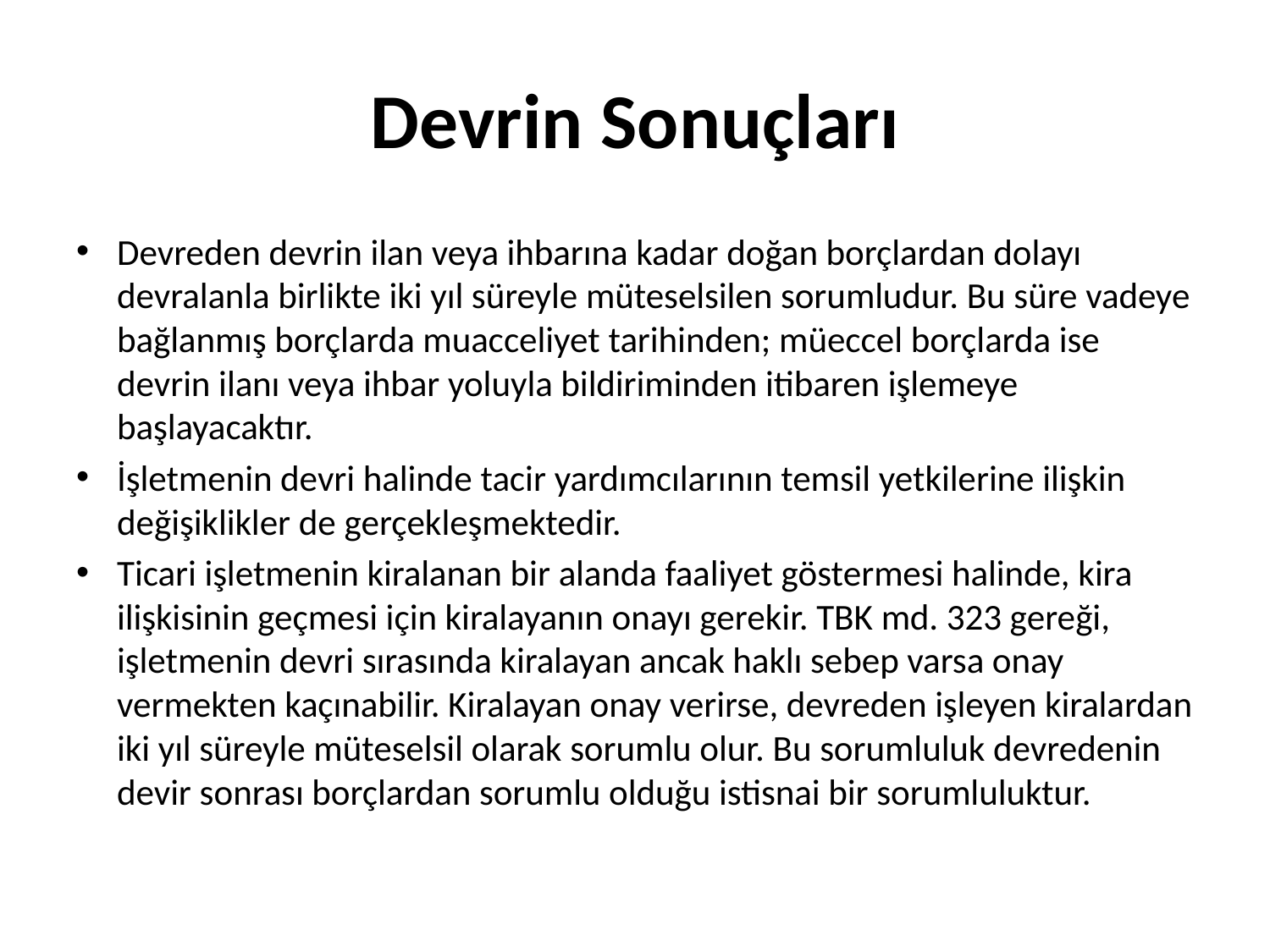

# Devrin Sonuçları
Devreden devrin ilan veya ihbarına kadar doğan borçlardan dolayı devralanla birlikte iki yıl süreyle müteselsilen sorumludur. Bu süre vadeye bağlanmış borçlarda muacceliyet tarihinden; müeccel borçlarda ise devrin ilanı veya ihbar yoluyla bildiriminden itibaren işlemeye başlayacaktır.
İşletmenin devri halinde tacir yardımcılarının temsil yetkilerine ilişkin değişiklikler de gerçekleşmektedir.
Ticari işletmenin kiralanan bir alanda faaliyet göstermesi halinde, kira ilişkisinin geçmesi için kiralayanın onayı gerekir. TBK md. 323 gereği, işletmenin devri sırasında kiralayan ancak haklı sebep varsa onay vermekten kaçınabilir. Kiralayan onay verirse, devreden işleyen kiralardan iki yıl süreyle müteselsil olarak sorumlu olur. Bu sorumluluk devredenin devir sonrası borçlardan sorumlu olduğu istisnai bir sorumluluktur.